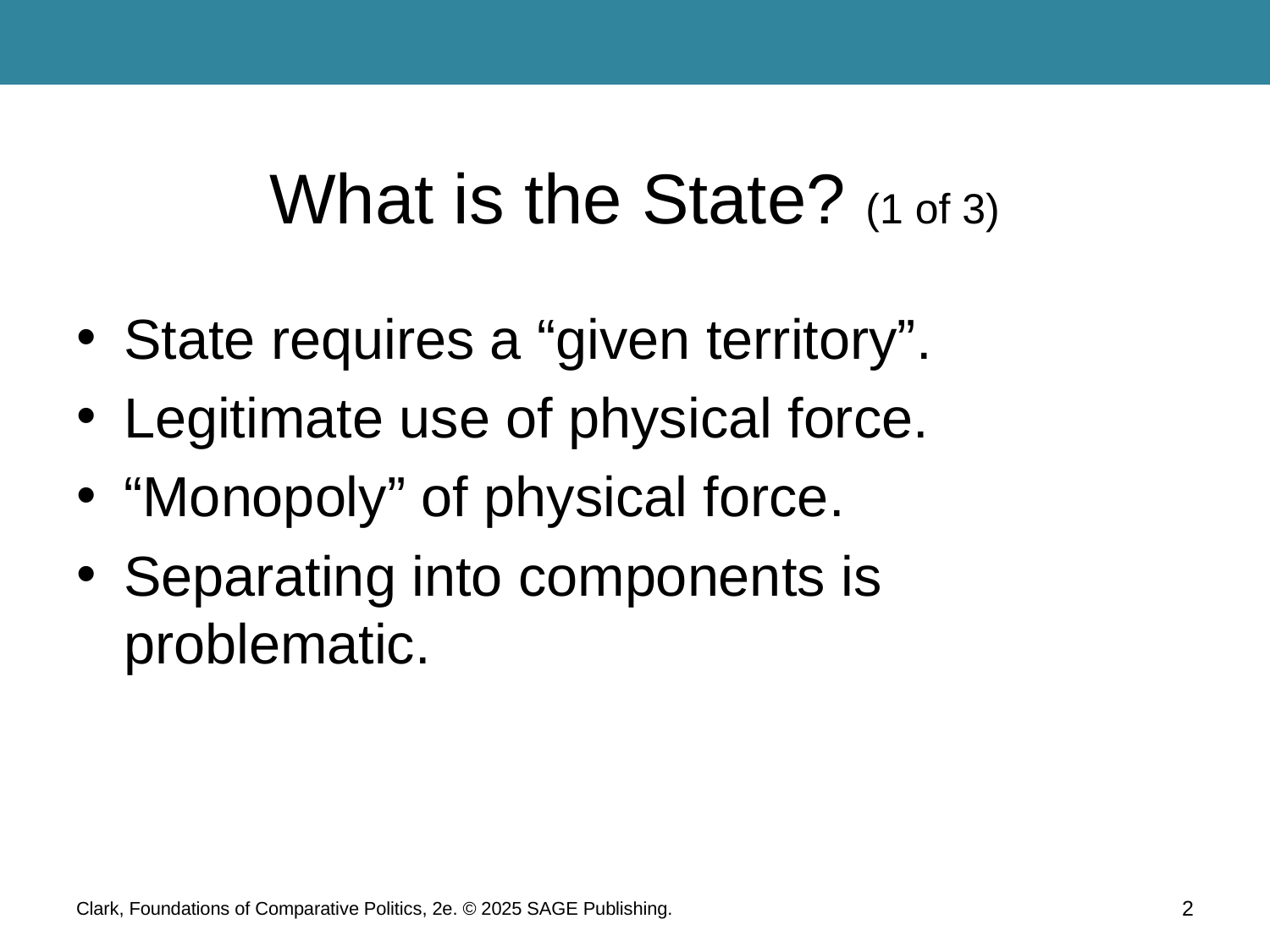

# What is the State? (1 of 3)
State requires a “given territory”.
Legitimate use of physical force.
“Monopoly” of physical force.
Separating into components is problematic.
Clark, Foundations of Comparative Politics, 2e. © 2025 SAGE Publishing.
2